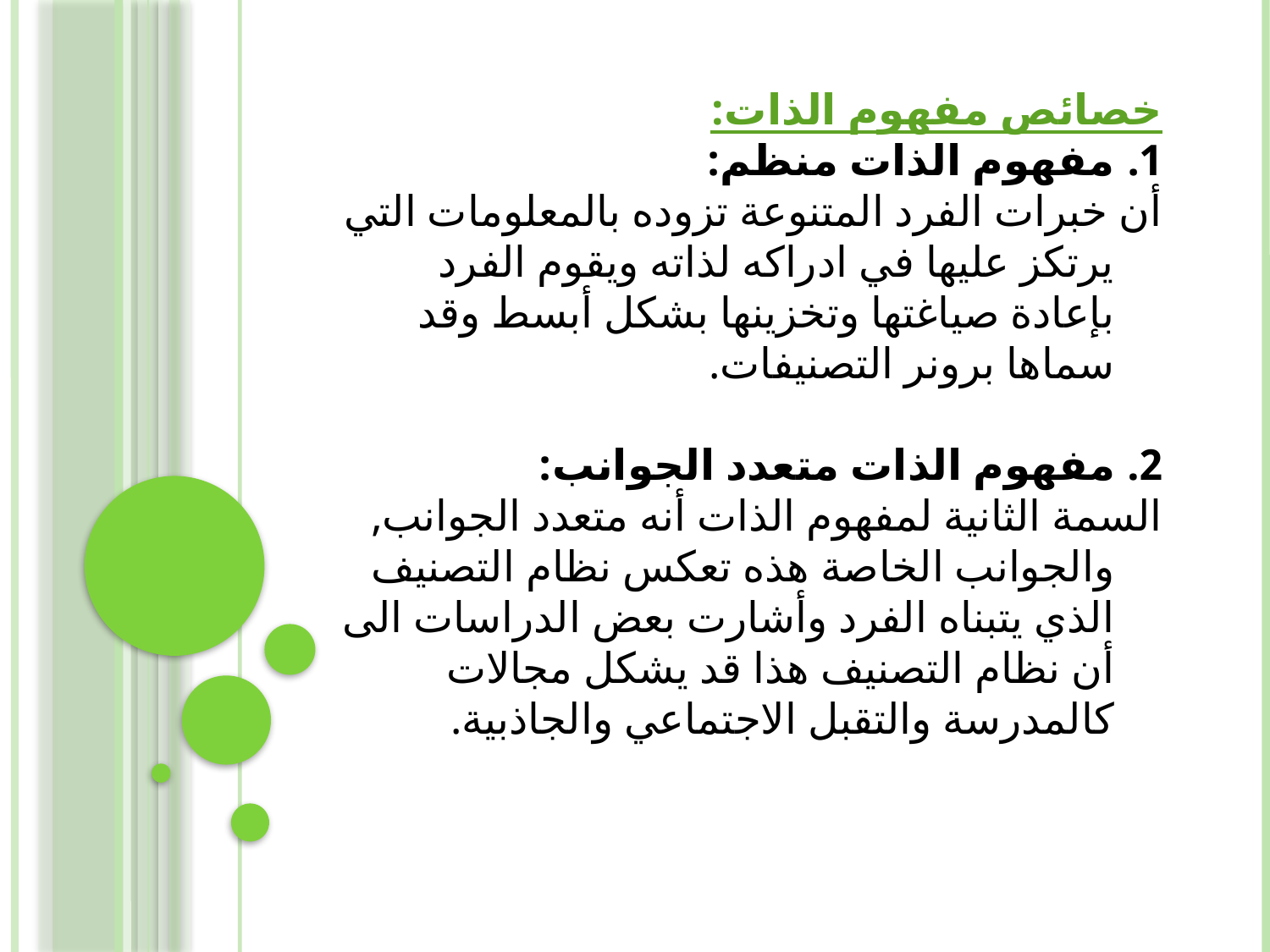

خصائص مفهوم الذات:
مفهوم الذات منظم:
أن خبرات الفرد المتنوعة تزوده بالمعلومات التي يرتكز عليها في ادراكه لذاته ويقوم الفرد بإعادة صياغتها وتخزينها بشكل أبسط وقد سماها برونر التصنيفات.

2. مفهوم الذات متعدد الجوانب:
السمة الثانية لمفهوم الذات أنه متعدد الجوانب, والجوانب الخاصة هذه تعكس نظام التصنيف الذي يتبناه الفرد وأشارت بعض الدراسات الى أن نظام التصنيف هذا قد يشكل مجالات كالمدرسة والتقبل الاجتماعي والجاذبية.